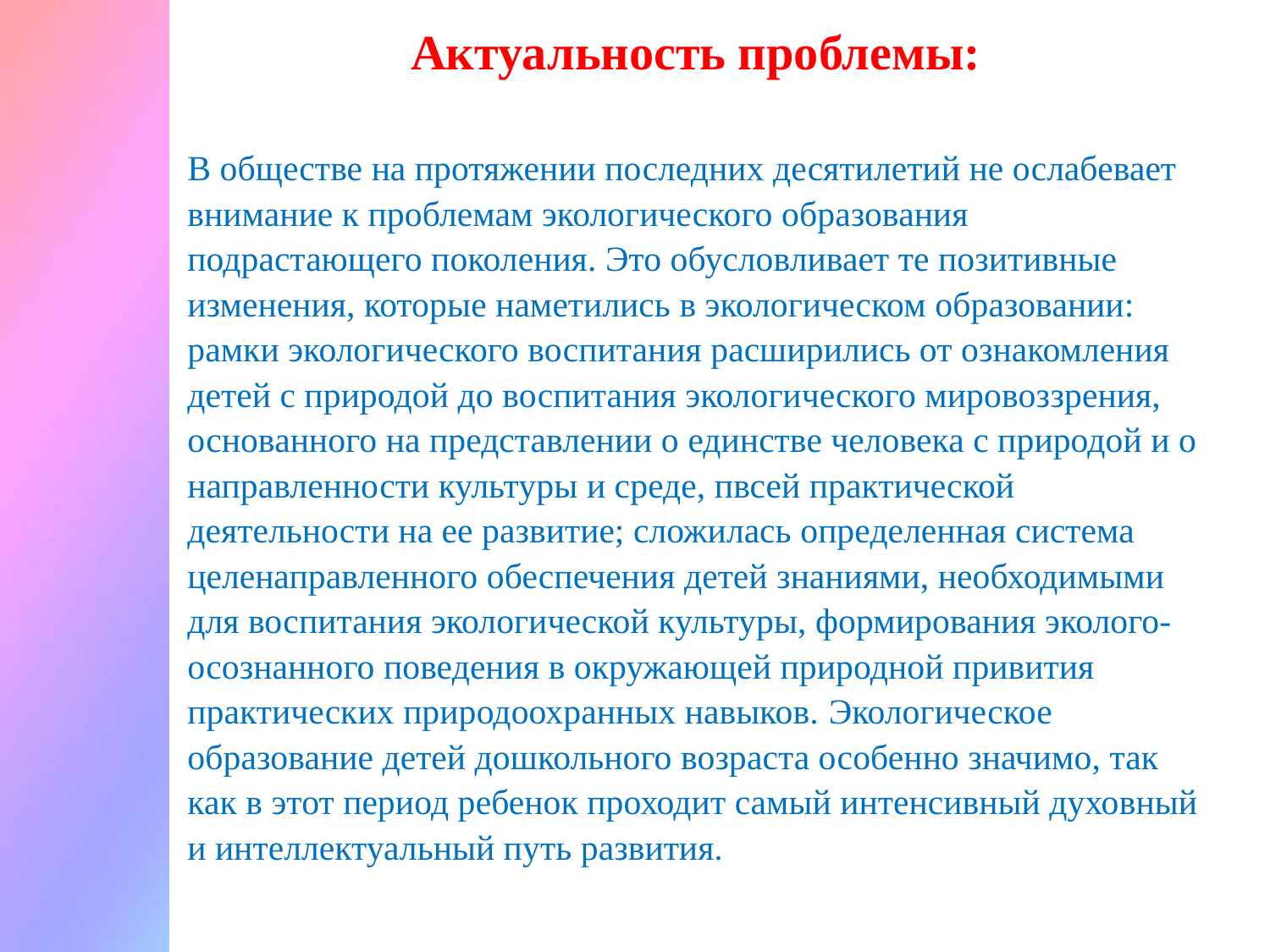

# Актуальность проблемы:
В обществе на протяжении последних десятилетий не ослабевает внимание к проблемам экологического образования подрастающего поколения. Это обусловливает те позитивные изменения, которые наметились в экологическом образовании: рамки экологического воспитания расширились от ознакомления детей с природой до воспитания экологического мировоззрения, основанного на представлении о единстве человека с природой и о направленности культуры и среде, пвсей практической деятельности на ее развитие; сложилась определенная система целенаправленного обеспечения детей знаниями, необходимыми для воспитания экологической культуры, формирования эколого-осознанного поведения в окружающей природной привития практических природоохранных навыков. Экологическое образование детей дошкольного возраста особенно значимо, так как в этот период ребенок проходит самый интенсивный духовный и интеллектуальный путь развития.